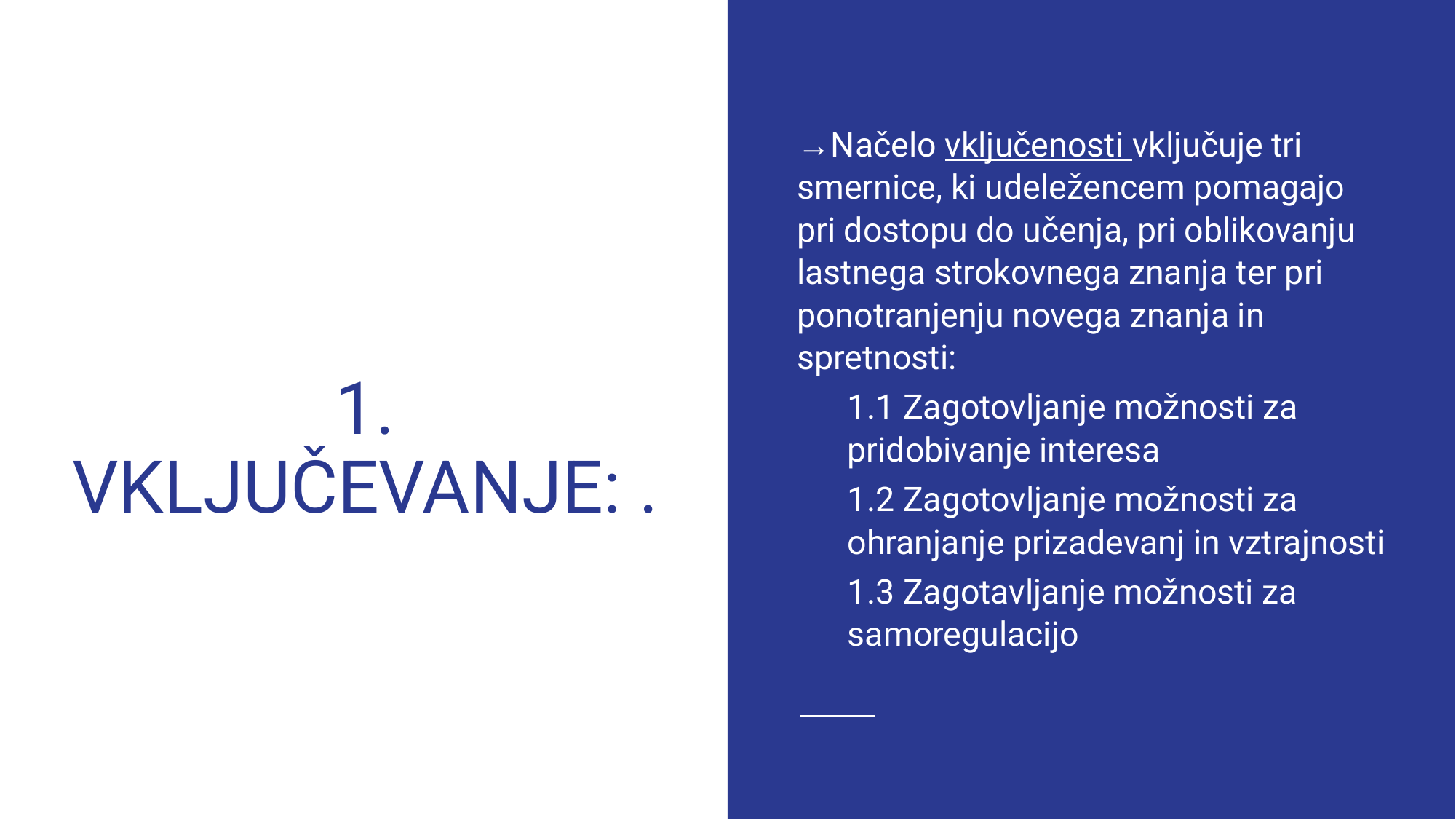

→Načelo vključenosti vključuje tri smernice, ki udeležencem pomagajo pri dostopu do učenja, pri oblikovanju lastnega strokovnega znanja ter pri ponotranjenju novega znanja in spretnosti:
1.1 Zagotovljanje možnosti za pridobivanje interesa
1.2 Zagotovljanje možnosti za ohranjanje prizadevanj in vztrajnosti
1.3 Zagotavljanje možnosti za samoregulacijo

# 1. VKLJUČEVANJE: .